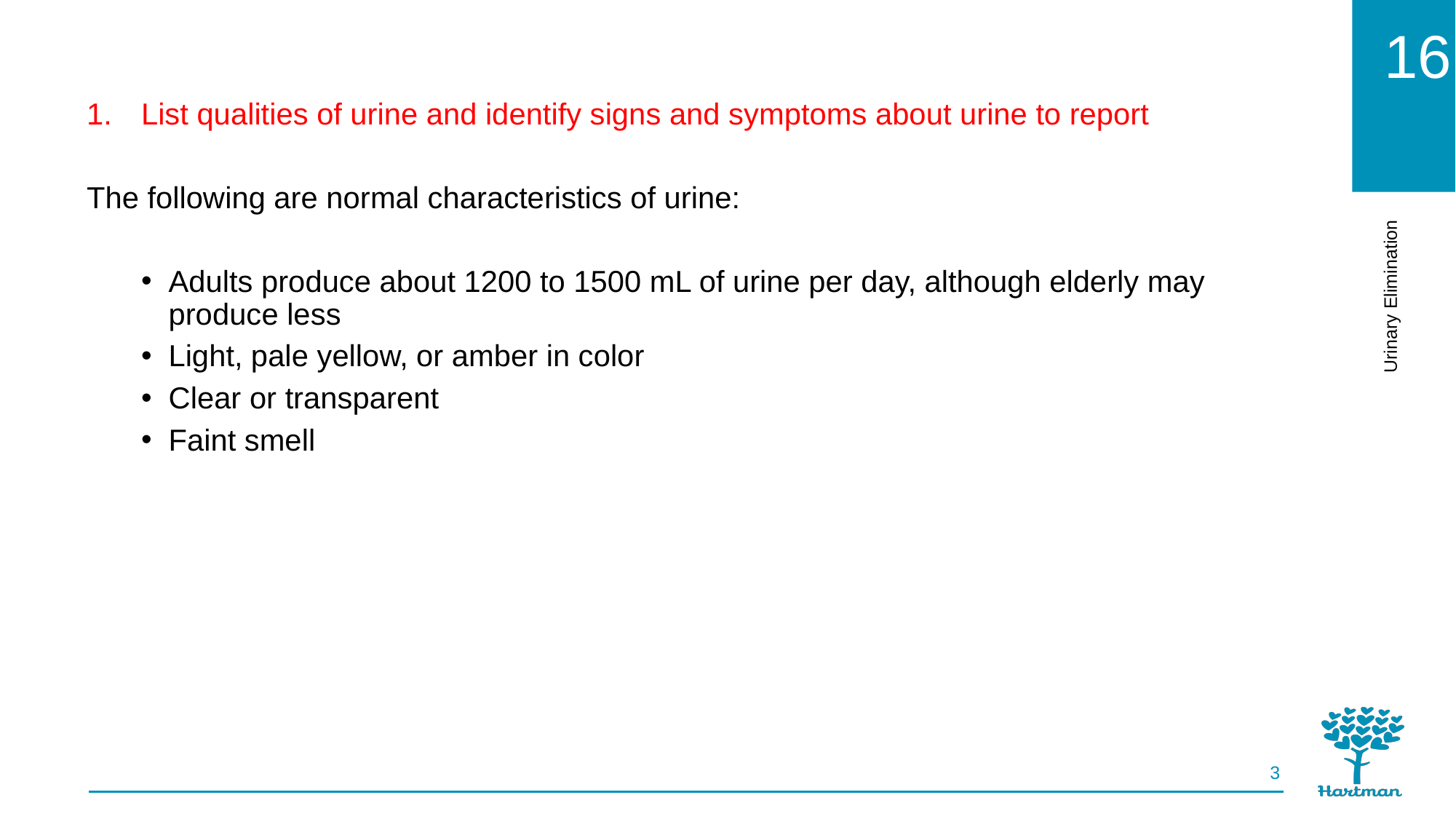

List qualities of urine and identify signs and symptoms about urine to report

The following are normal characteristics of urine:

Adults produce about 1200 to 1500 mL of urine per day, although elderly may produce less
Light, pale yellow, or amber in color
Clear or transparent
Faint smell

3